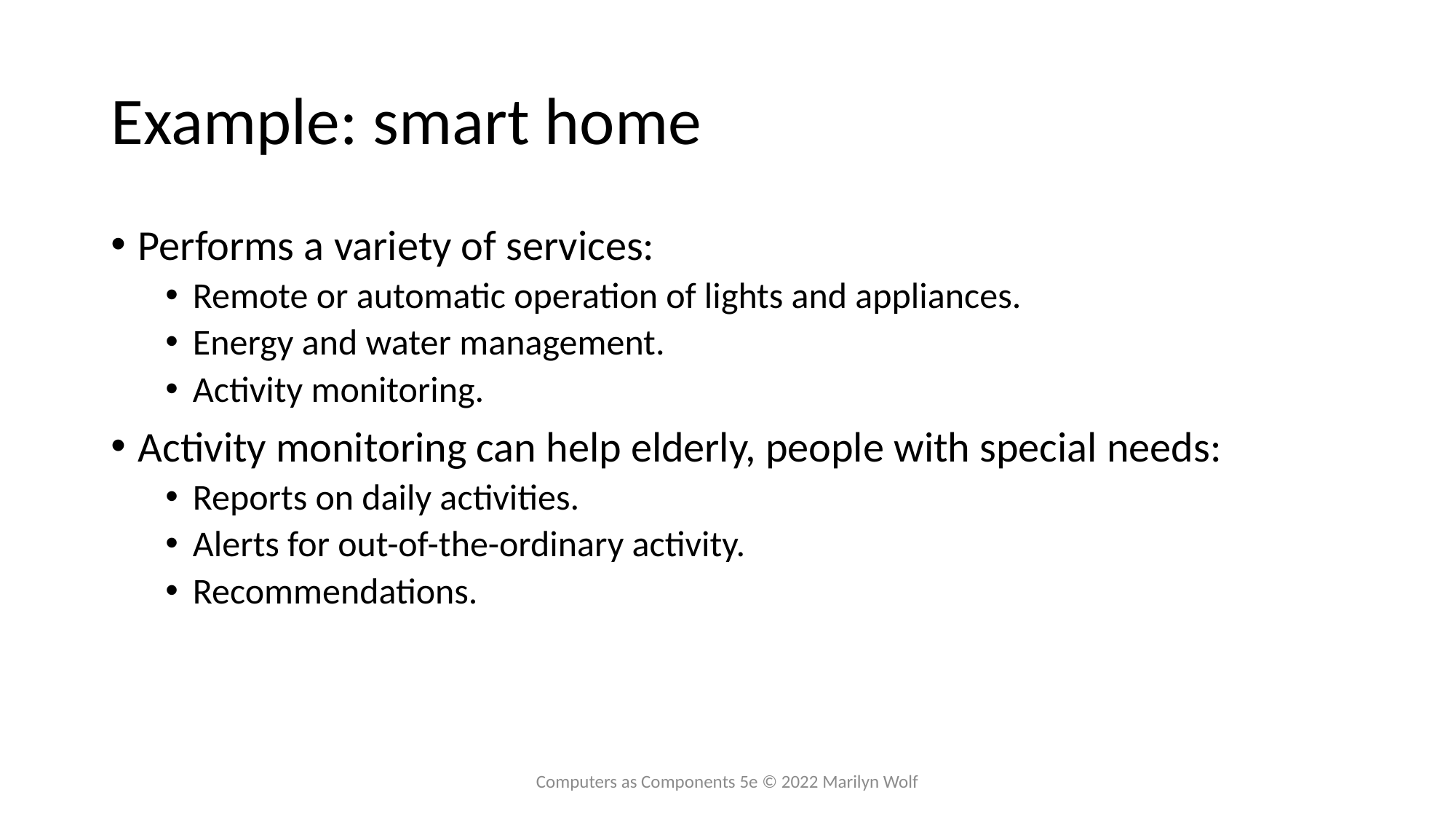

# Example: smart home
Performs a variety of services:
Remote or automatic operation of lights and appliances.
Energy and water management.
Activity monitoring.
Activity monitoring can help elderly, people with special needs:
Reports on daily activities.
Alerts for out-of-the-ordinary activity.
Recommendations.
Computers as Components 5e © 2022 Marilyn Wolf